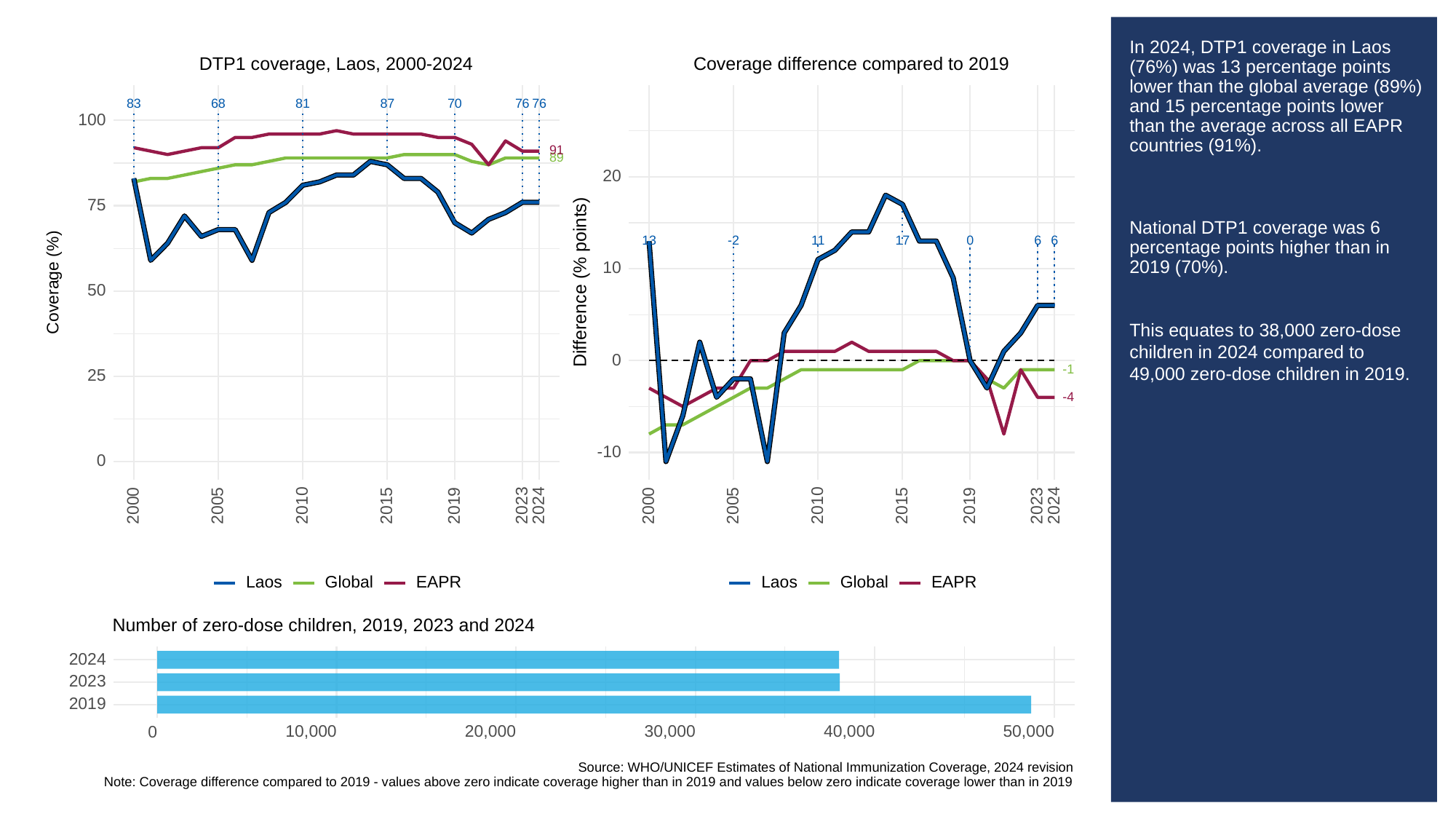

# In 2024, DTP1 coverage in Laos (76%) was 13 percentage points lower than the global average (89%) and 15 percentage points lower than the average across all EAPR countries (91%).

National DTP1 coverage was 6 percentage points higher than in 2019 (70%).

This equates to 38,000 zero-dose children in 2024 compared to 49,000 zero-dose children in 2019.

Coverage difference compared to 2019
DTP1 coverage, Laos, 2000-2024

83
68
81
87
70
76
76

100

91
89

20

75

13
0
6
6
-2
11
17

10

Difference (% points)
Coverage (%)
50

0

-1
25

-4

-10

0

2023
2023
2000
2005
2010
2015
2019
2024
2000
2005
2010
2015
2019
2024
Global
Global
Laos
Laos
EAPR
EAPR

Number of zero-dose children, 2019, 2023 and 2024

2024

2023

2019

10,000
20,000
30,000
40,000
50,000
0
Source: WHO/UNICEF Estimates of National Immunization Coverage, 2024 revision
Note: Coverage difference compared to 2019 - values above zero indicate coverage higher than in 2019 and values below zero indicate coverage lower than in 2019